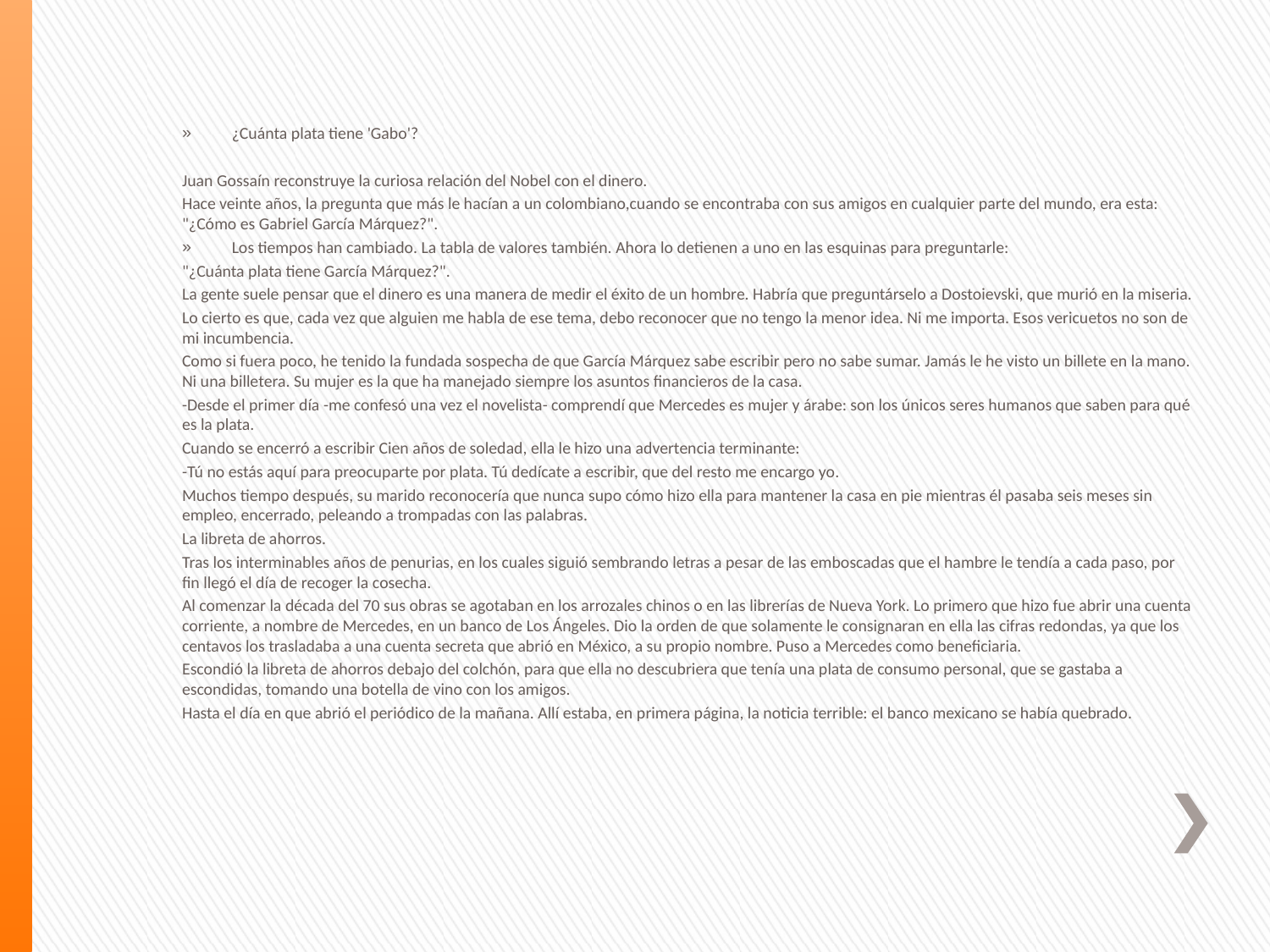

¿Cuánta plata tiene 'Gabo'?

Juan Gossaín reconstruye la curiosa relación del Nobel con el dinero.
Hace veinte años, la pregunta que más le hacían a un colombiano,cuando se encontraba con sus amigos en cualquier parte del mundo, era esta: "¿Cómo es Gabriel García Márquez?".
Los tiempos han cambiado. La tabla de valores también. Ahora lo detienen a uno en las esquinas para preguntarle:
"¿Cuánta plata tiene García Márquez?".
La gente suele pensar que el dinero es una manera de medir el éxito de un hombre. Habría que preguntárselo a Dostoievski, que murió en la miseria.
Lo cierto es que, cada vez que alguien me habla de ese tema, debo reconocer que no tengo la menor idea. Ni me importa. Esos vericuetos no son de mi incumbencia.
Como si fuera poco, he tenido la fundada sospecha de que García Márquez sabe escribir pero no sabe sumar. Jamás le he visto un billete en la mano. Ni una billetera. Su mujer es la que ha manejado siempre los asuntos financieros de la casa.
-Desde el primer día -me confesó una vez el novelista- comprendí que Mercedes es mujer y árabe: son los únicos seres humanos que saben para qué es la plata.
Cuando se encerró a escribir Cien años de soledad, ella le hizo una advertencia terminante:
-Tú no estás aquí para preocuparte por plata. Tú dedícate a escribir, que del resto me encargo yo.
Muchos tiempo después, su marido reconocería que nunca supo cómo hizo ella para mantener la casa en pie mientras él pasaba seis meses sin empleo, encerrado, peleando a trompadas con las palabras.
La libreta de ahorros.
Tras los interminables años de penurias, en los cuales siguió sembrando letras a pesar de las emboscadas que el hambre le tendía a cada paso, por fin llegó el día de recoger la cosecha.
Al comenzar la década del 70 sus obras se agotaban en los arrozales chinos o en las librerías de Nueva York. Lo primero que hizo fue abrir una cuenta corriente, a nombre de Mercedes, en un banco de Los Ángeles. Dio la orden de que solamente le consignaran en ella las cifras redondas, ya que los centavos los trasladaba a una cuenta secreta que abrió en México, a su propio nombre. Puso a Mercedes como beneficiaria.
Escondió la libreta de ahorros debajo del colchón, para que ella no descubriera que tenía una plata de consumo personal, que se gastaba a escondidas, tomando una botella de vino con los amigos.
Hasta el día en que abrió el periódico de la mañana. Allí estaba, en primera página, la noticia terrible: el banco mexicano se había quebrado.

#